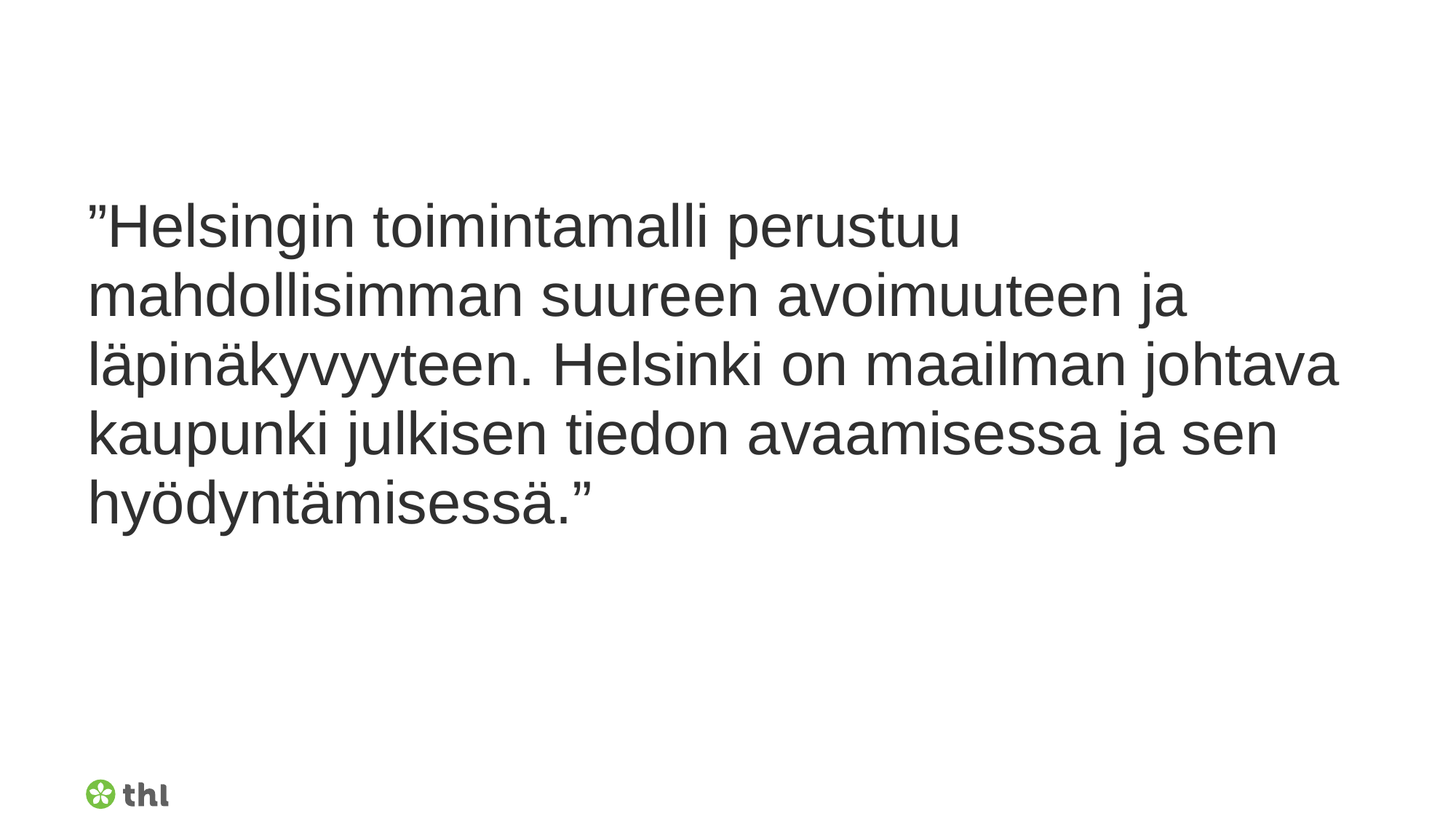

#
”Helsingin toimintamalli perustuu mahdollisimman suureen avoimuuteen ja läpinäkyvyyteen. Helsinki on maailman johtava kaupunki julkisen tiedon avaamisessa ja sen hyödyntämisessä.”
6